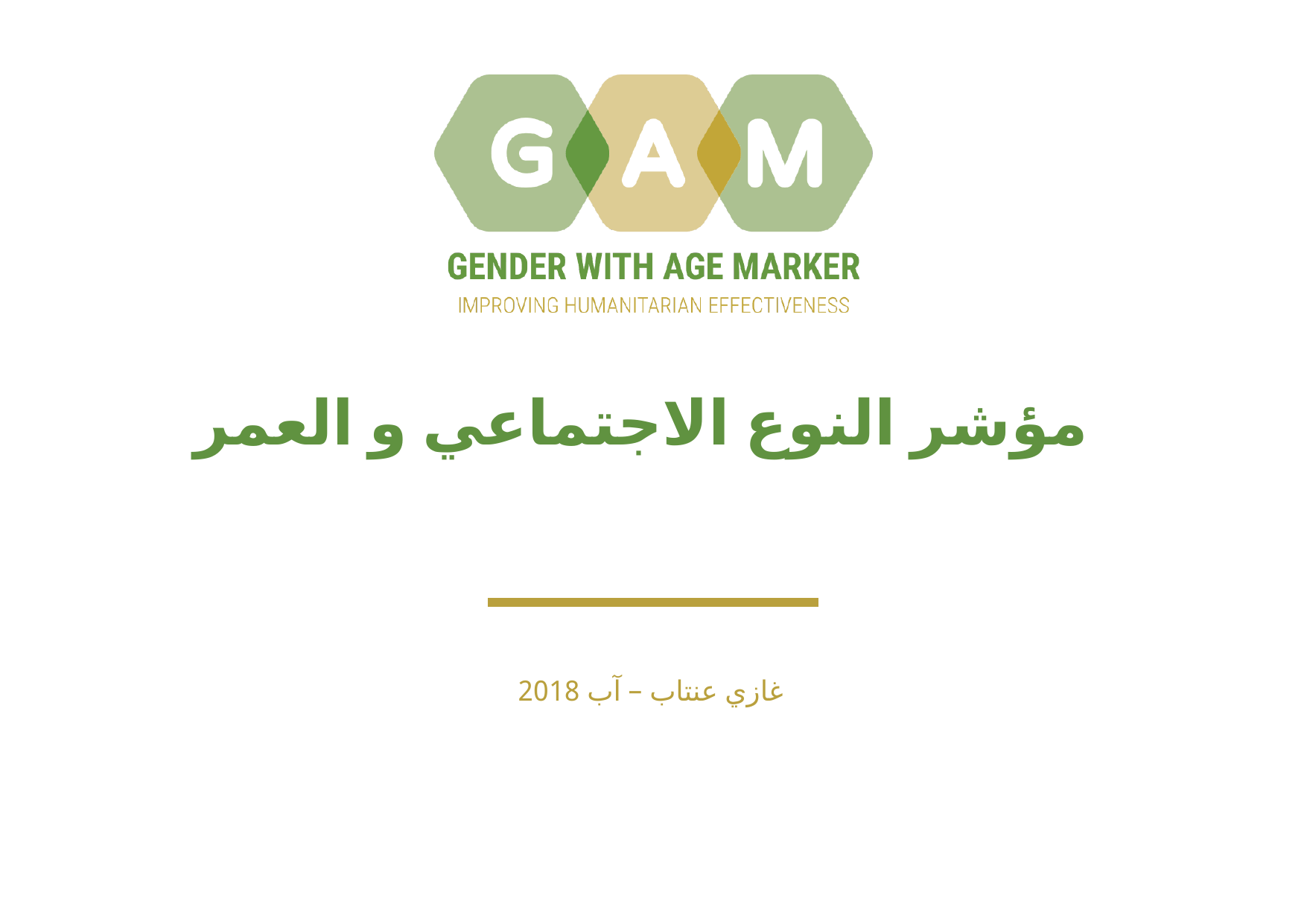

مؤشر النوع الاجتماعي و العمر

غازي عنتاب – آب 2018